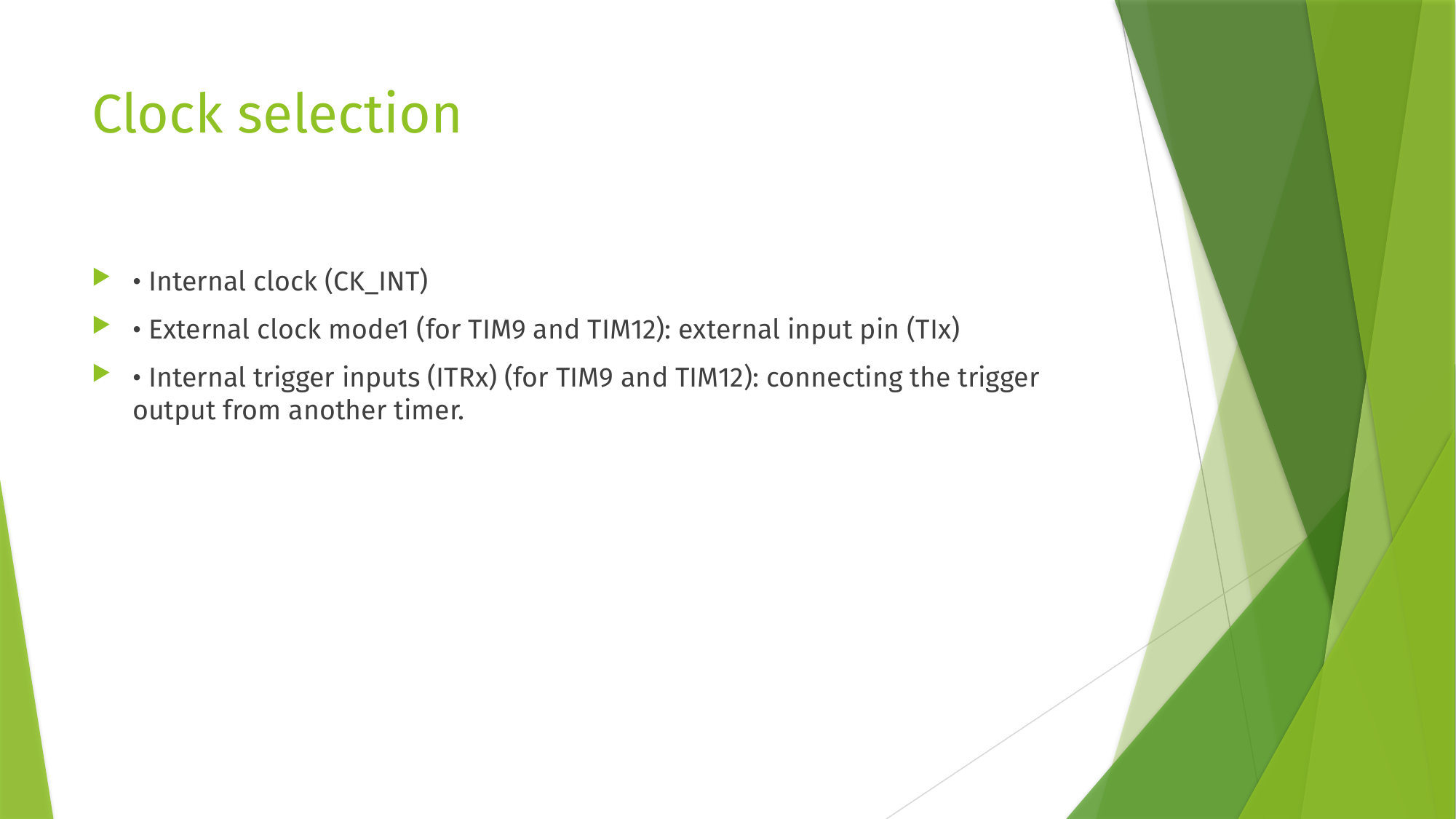

# Clock selection
• Internal clock (CK_INT)
• External clock mode1 (for TIM9 and TIM12): external input pin (TIx)
• Internal trigger inputs (ITRx) (for TIM9 and TIM12): connecting the trigger output from another timer.